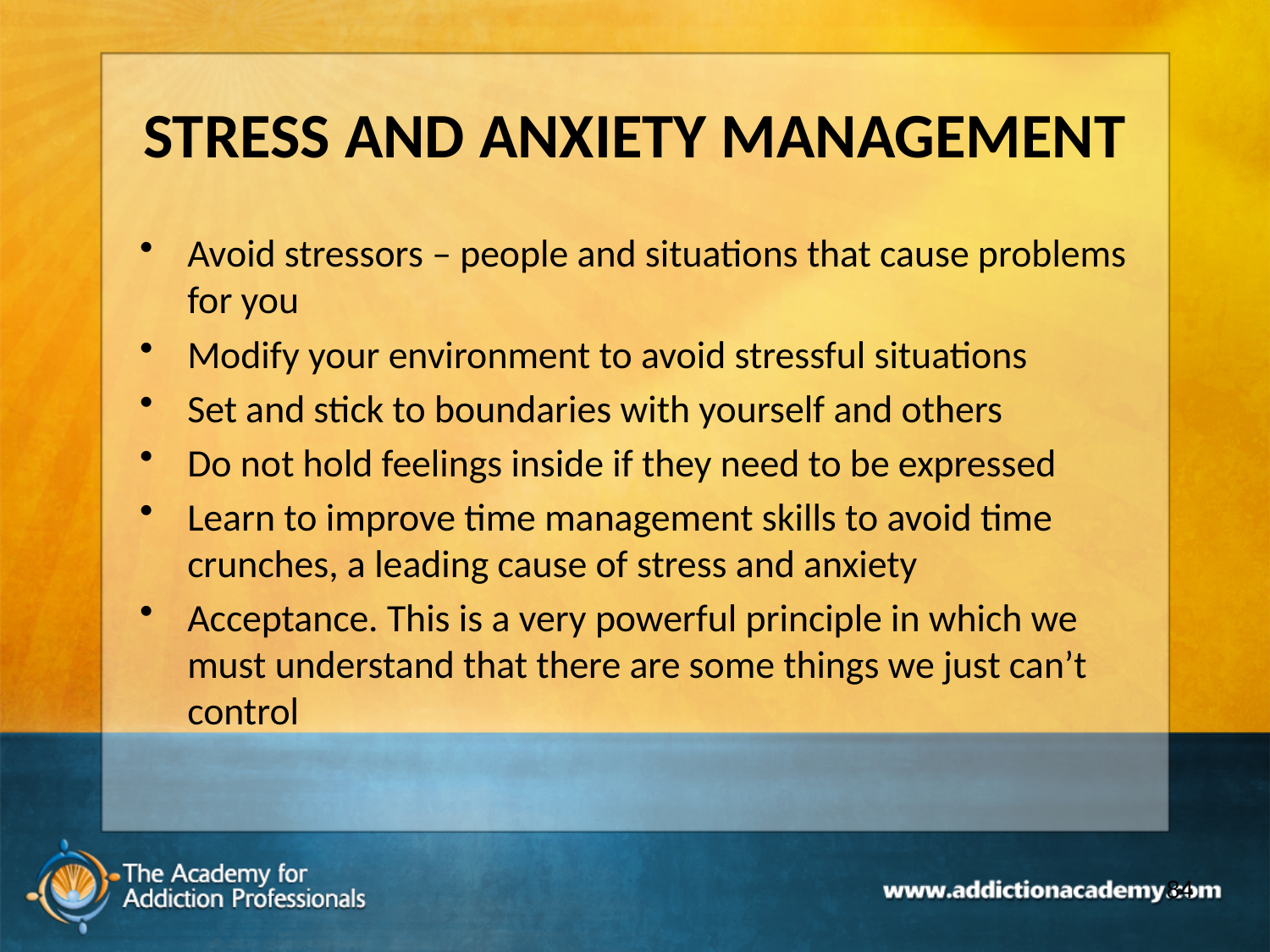

# STRESS AND ANXIETY MANAGEMENT
Avoid stressors – people and situations that cause problems for you
Modify your environment to avoid stressful situations
Set and stick to boundaries with yourself and others
Do not hold feelings inside if they need to be expressed
Learn to improve time management skills to avoid time crunches, a leading cause of stress and anxiety
Acceptance. This is a very powerful principle in which we must understand that there are some things we just can’t control

84